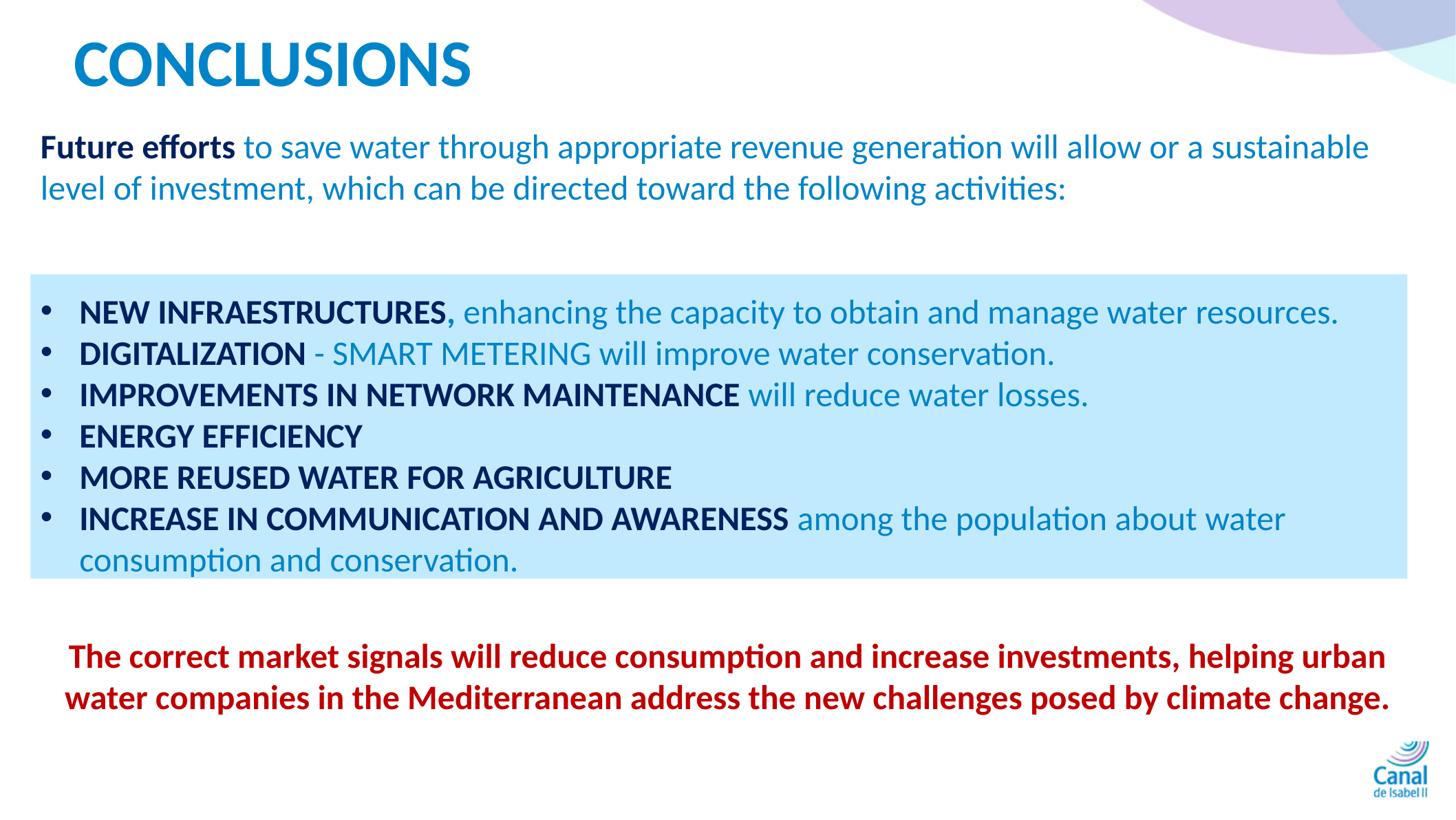

CONCLUSIONS
Future efforts to save water through appropriate revenue generation will allow or a sustainable level of investment, which can be directed toward the following activities:

NEW INFRAESTRUCTURES, enhancing the capacity to obtain and manage water resources.
DIGITALIZATION - SMART METERING will improve water conservation.
IMPROVEMENTS IN NETWORK MAINTENANCE will reduce water losses.
ENERGY EFFICIENCY
MORE REUSED WATER FOR AGRICULTURE
INCREASE IN COMMUNICATION AND AWARENESS among the population about water consumption and conservation.

The correct market signals will reduce consumption and increase investments, helping urban water companies in the Mediterranean address the new challenges posed by climate change.